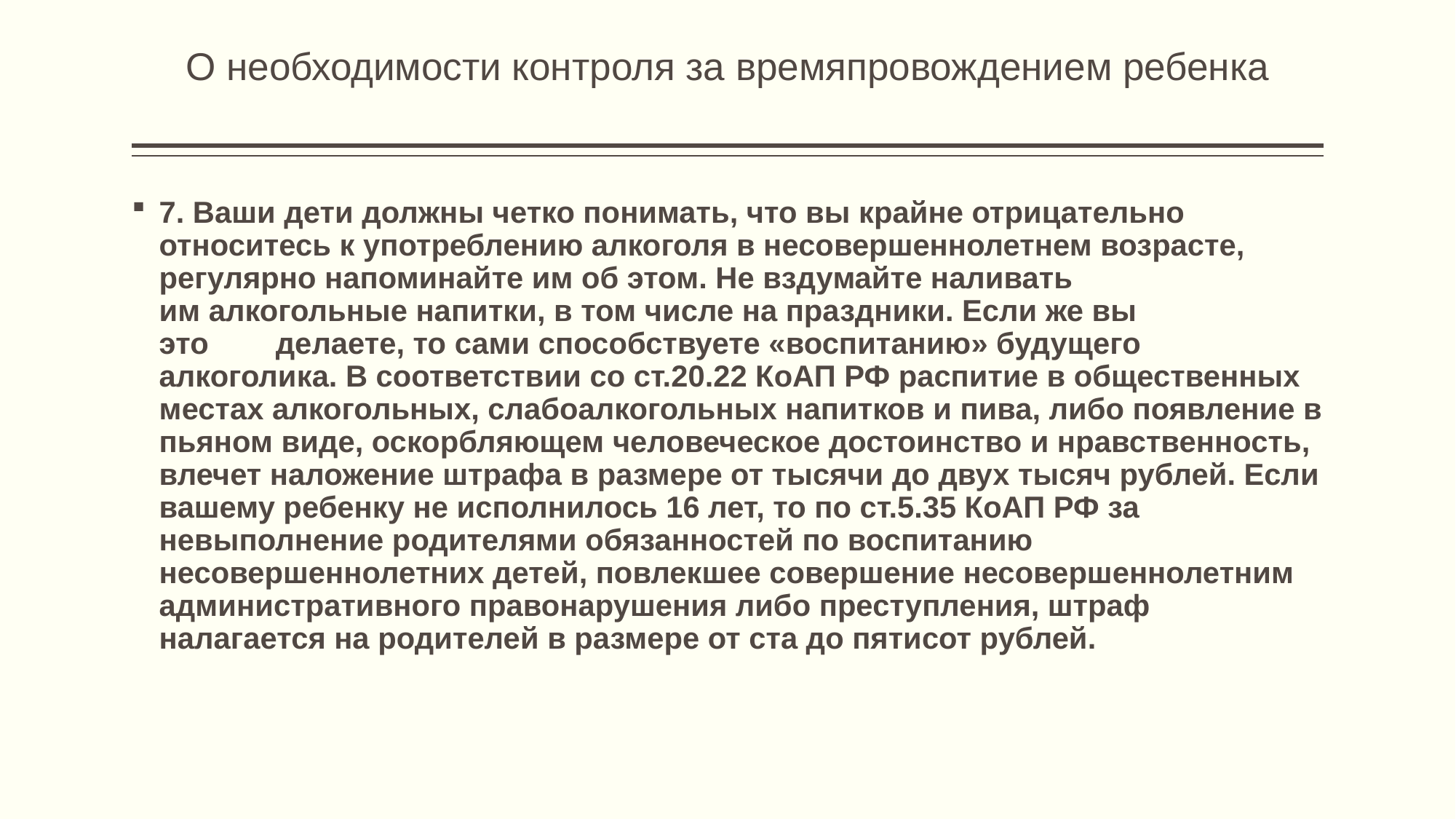

# О необходимости контроля за времяпровождением ребенка
7. Ваши дети должны четко понимать, что вы крайне отрицательно относитесь к употреблению алкоголя в несовершеннолетнем возрасте, регулярно напоминайте им об этом. Не вздумайте наливать им алкогольные напитки, в том числе на праздники. Если же вы это        делаете, то сами способствуете «воспитанию» будущего алкоголика. В соответствии со ст.20.22 КоАП РФ распитие в общественных местах алкогольных, слабоалкогольных напитков и пива, либо появление в пьяном виде, оскорбляющем человеческое достоинство и нравственность, влечет наложение штрафа в размере от тысячи до двух тысяч рублей. Если вашему ребенку не исполнилось 16 лет, то по ст.5.35 КоАП РФ за невыполнение родителями обязанностей по воспитанию несовершеннолетних детей, повлекшее совершение несовершеннолетним административного правонарушения либо преступления, штраф налагается на родителей в размере от ста до пятисот рублей.